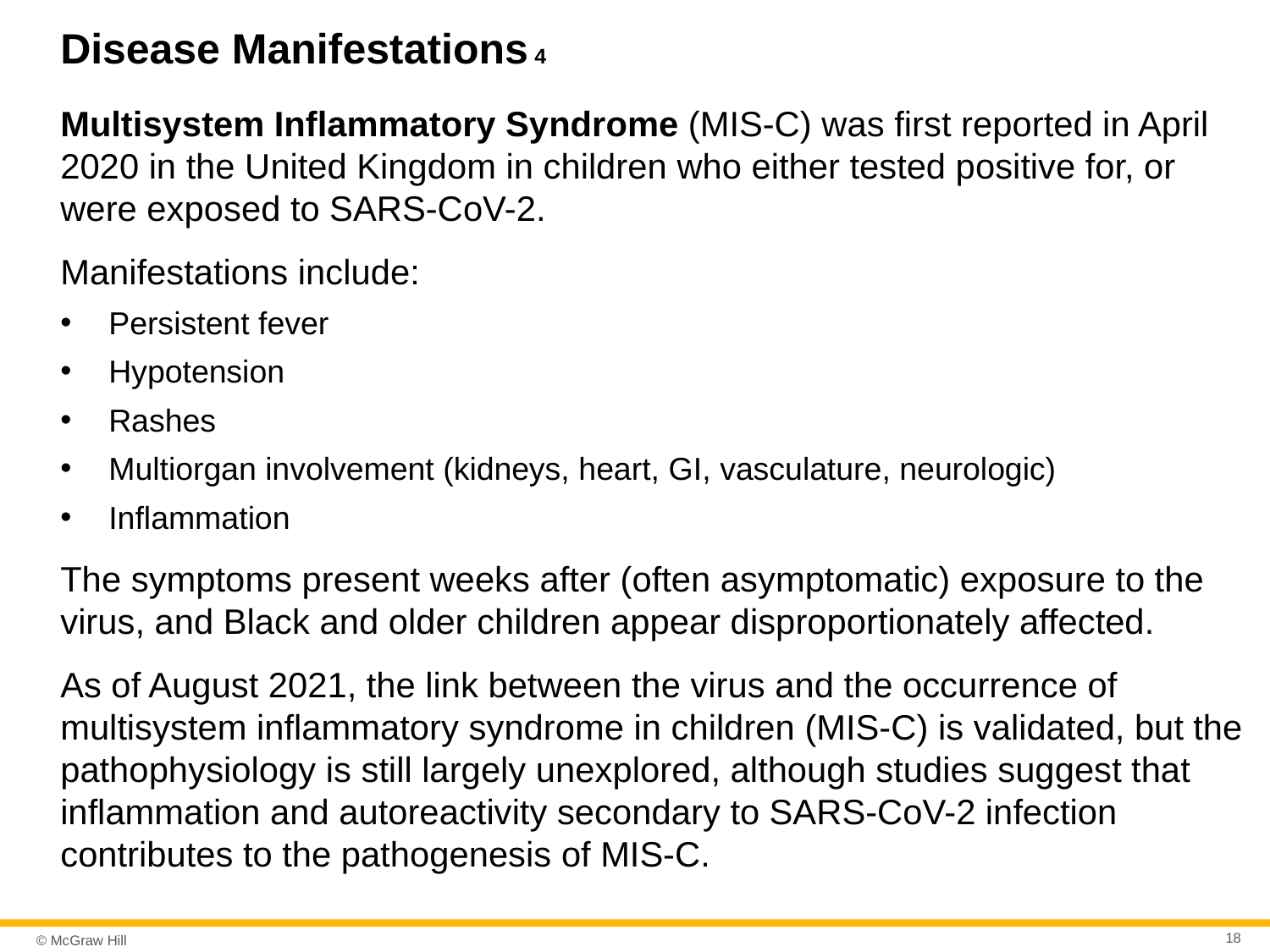

# Disease Manifestations 4
Multisystem Inflammatory Syndrome (MIS-C) was first reported in April 2020 in the United Kingdom in children who either tested positive for, or were exposed to SARS-CoV-2.
Manifestations include:
Persistent fever
Hypotension
Rashes
Multiorgan involvement (kidneys, heart, GI, vasculature, neurologic)
Inflammation
The symptoms present weeks after (often asymptomatic) exposure to the virus, and Black and older children appear disproportionately affected.
As of August 2021, the link between the virus and the occurrence of multisystem inflammatory syndrome in children (MIS-C) is validated, but the pathophysiology is still largely unexplored, although studies suggest that inflammation and autoreactivity secondary to SARS-CoV-2 infection contributes to the pathogenesis of MIS-C.